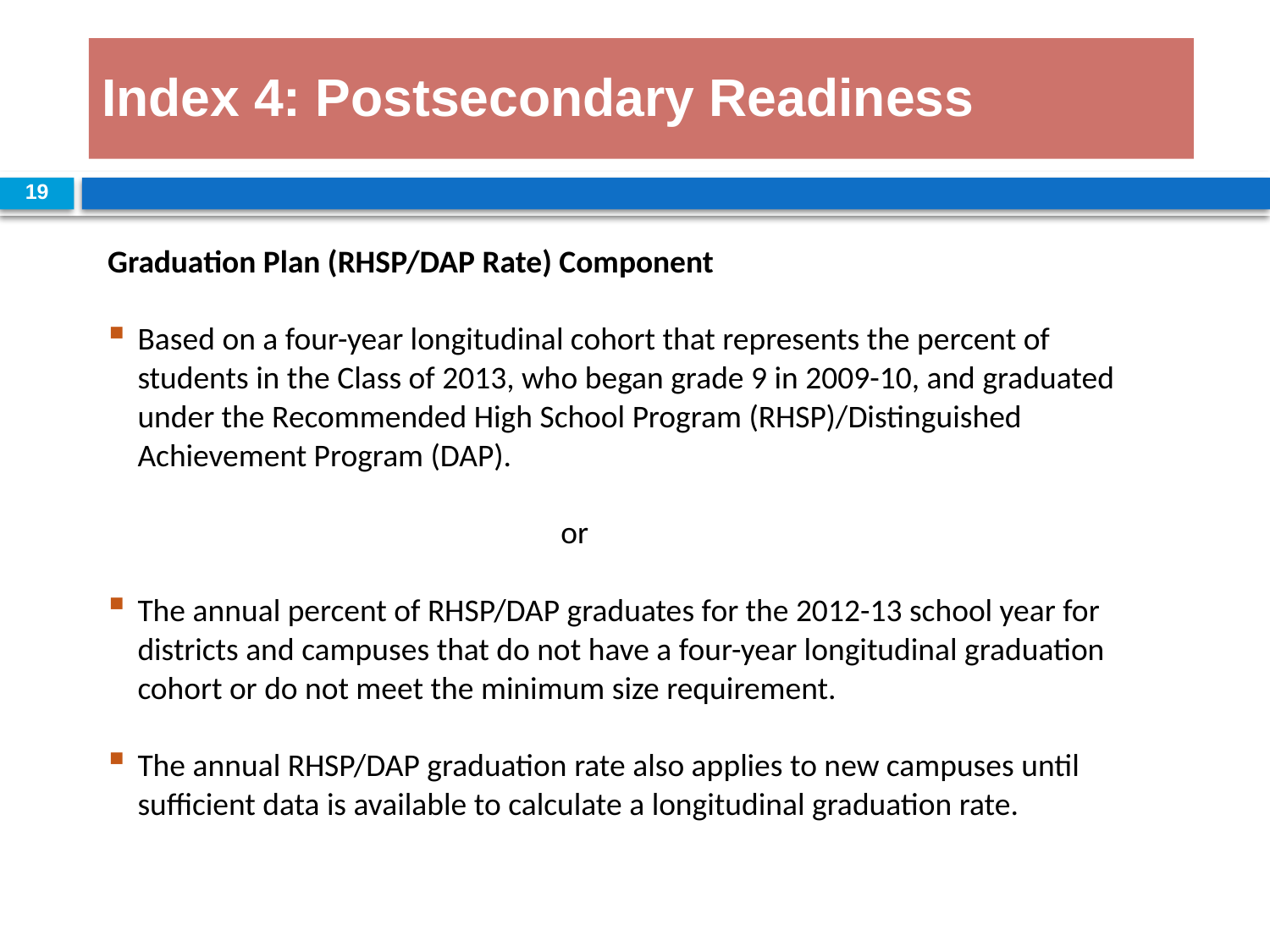

# Index 4: Postsecondary Readiness
19
Graduation Plan (RHSP/DAP Rate) Component

Based on a four-year longitudinal cohort that represents the percent of
students in the Class of 2013, who began grade 9 in 2009-10, and graduated under the Recommended High School Program (RHSP)/Distinguished Achievement Program (DAP).

                                                               or

The annual percent of RHSP/DAP graduates for the 2012-13 school year for districts and campuses that do not have a four-year longitudinal graduation cohort or do not meet the minimum size requirement.

The annual RHSP/DAP graduation rate also applies to new campuses until sufficient data is available to calculate a longitudinal graduation rate.